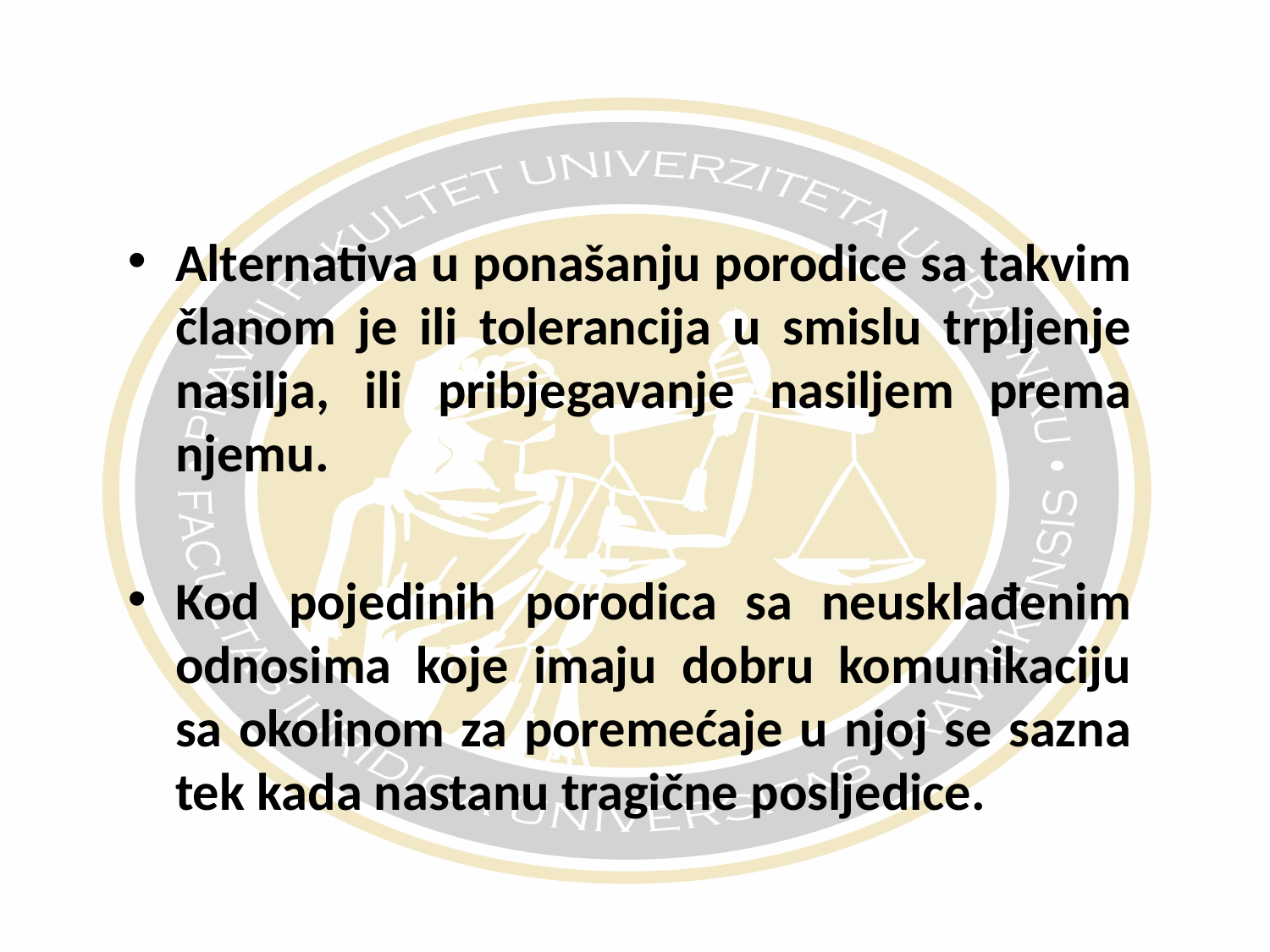

#
Alternativa u ponašanju porodice sa takvim članom je ili tolerancija u smislu trpljenje nasilja, ili pribjegavanje nasiljem prema njemu.

Kod pojedinih porodica sa neusklađenim odnosima koje imaju dobru komunikaciju sa okolinom za poremećaje u njoj se sazna tek kada nastanu tragične posljedice.